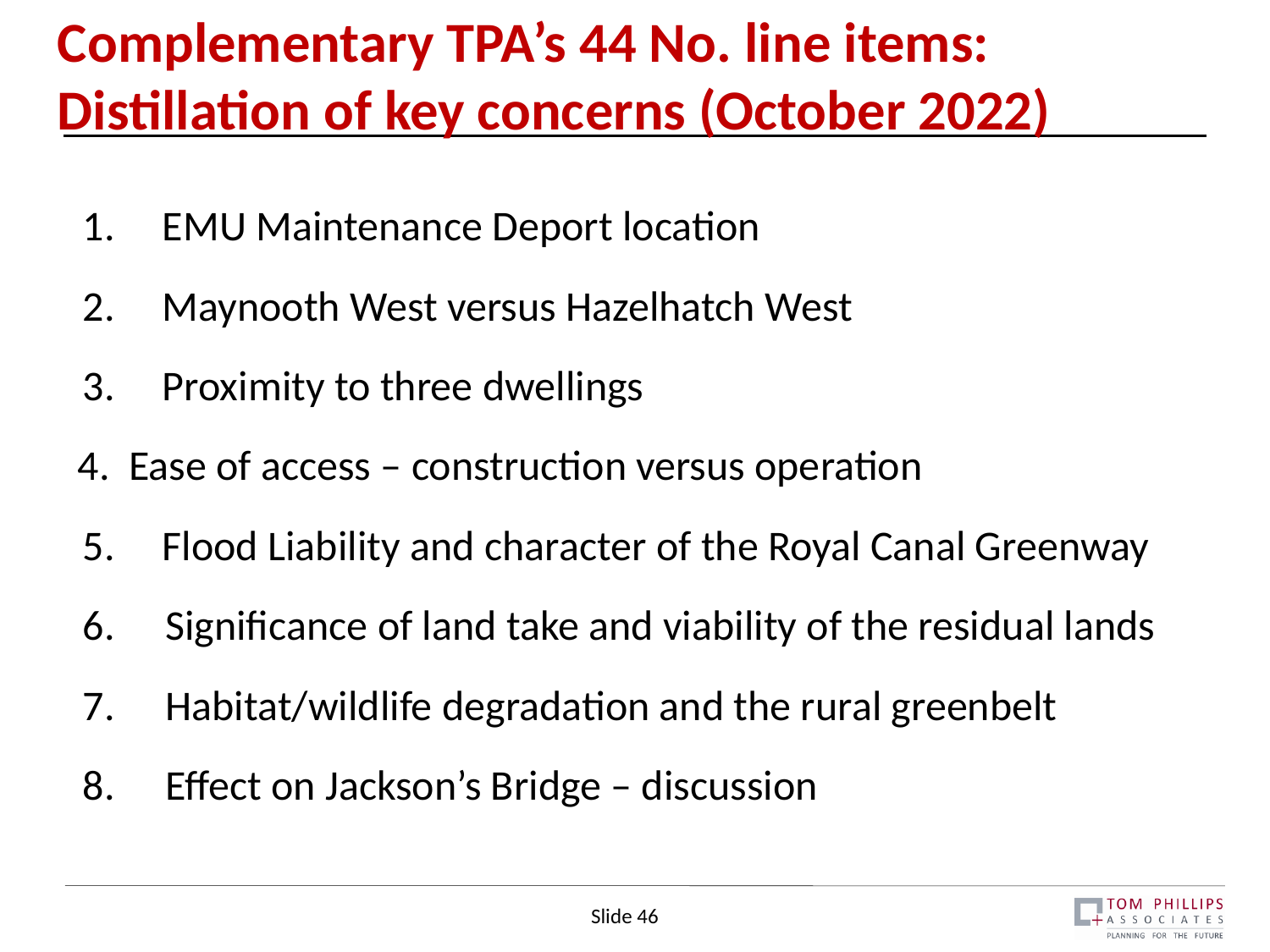

# Complementary TPA’s 44 No. line items: Distillation of key concerns (October 2022)

1.     EMU Maintenance Deport location
2.     Maynooth West versus Hazelhatch West
3.     Proximity to three dwellings
  Ease of access – construction versus operation
5.     Flood Liability and character of the Royal Canal Greenway
  Significance of land take and viability of the residual lands
  Habitat/wildlife degradation and the rural greenbelt
  Effect on Jackson’s Bridge – discussion